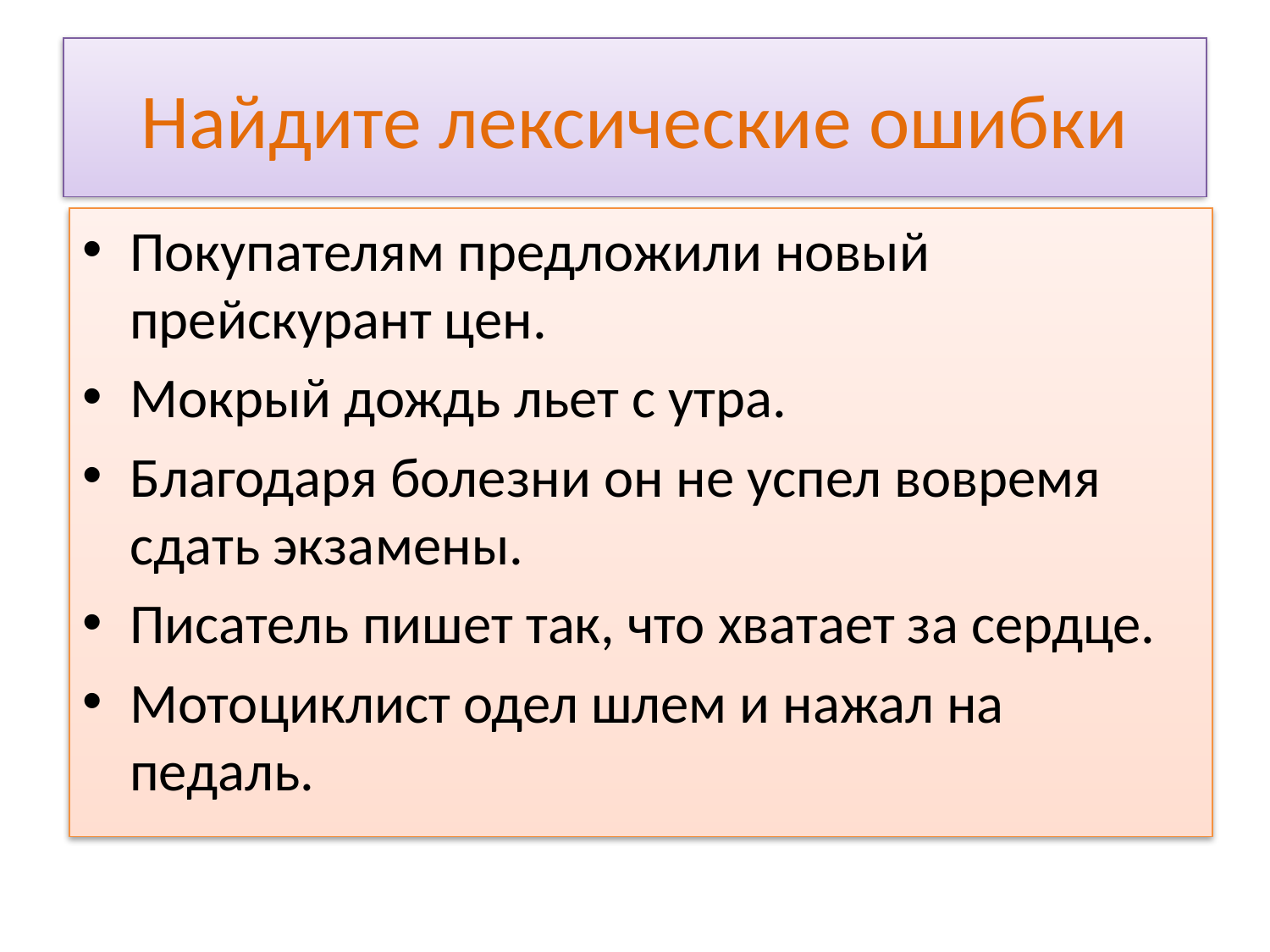

# Найдите лексические ошибки
Покупателям предложили новый прейскурант цен.
Мокрый дождь льет с утра.
Благодаря болезни он не успел вовремя сдать экзамены.
Писатель пишет так, что хватает за сердце.
Мотоциклист одел шлем и нажал на педаль.